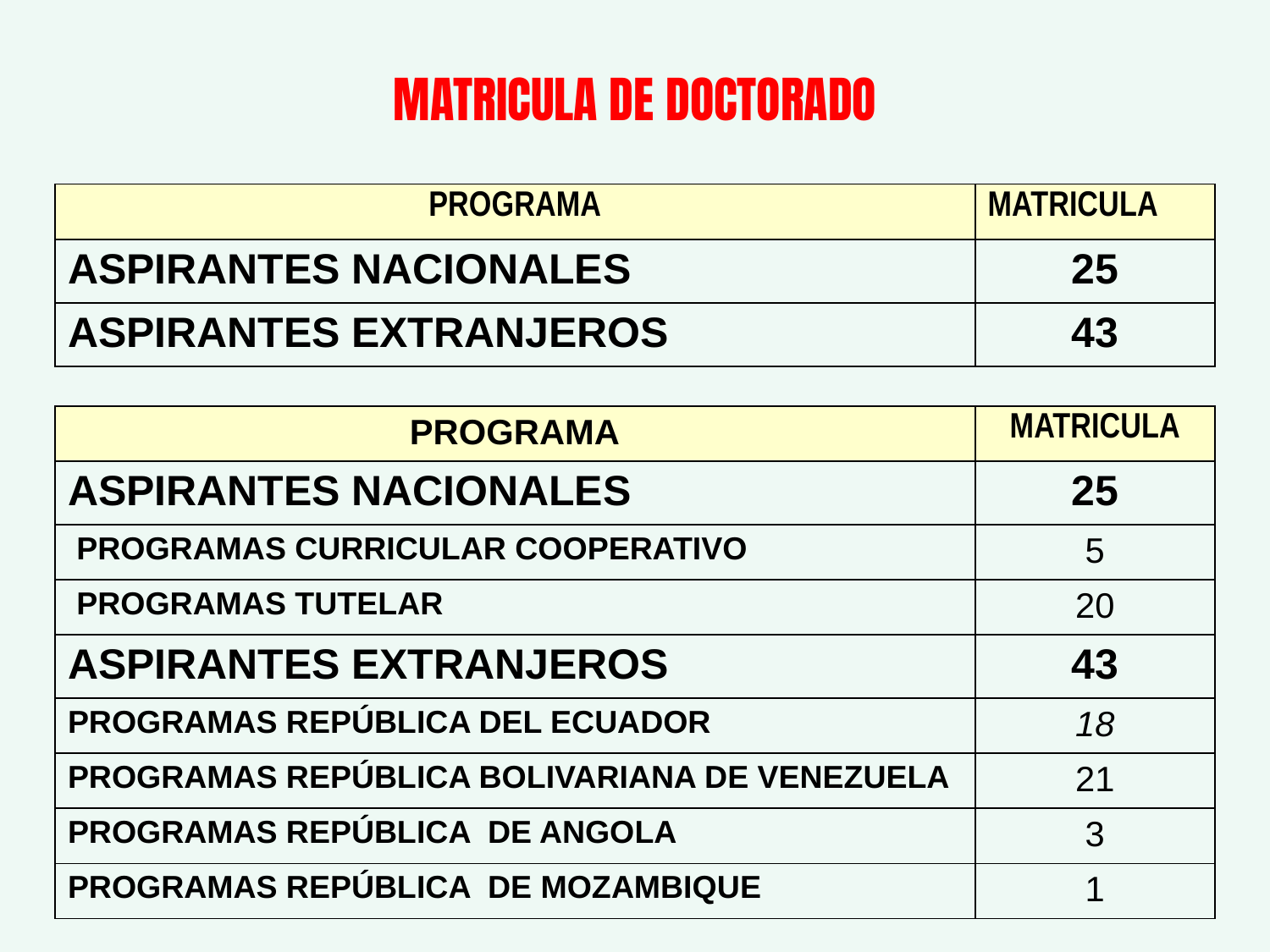

MATRICULA DE DOCTORADO
| PROGRAMA | MATRICULA |
| --- | --- |
| ASPIRANTES NACIONALES | 25 |
| ASPIRANTES EXTRANJEROS | 43 |
| PROGRAMA | MATRICULA |
| --- | --- |
| ASPIRANTES NACIONALES | 25 |
| PROGRAMAS CURRICULAR COOPERATIVO | 5 |
| PROGRAMAS TUTELAR | 20 |
| ASPIRANTES EXTRANJEROS | 43 |
| PROGRAMAS REPÚBLICA DEL ECUADOR | 18 |
| PROGRAMAS REPÚBLICA BOLIVARIANA DE VENEZUELA | 21 |
| PROGRAMAS REPÚBLICA DE ANGOLA | 3 |
| PROGRAMAS REPÚBLICA DE MOZAMBIQUE | 1 |